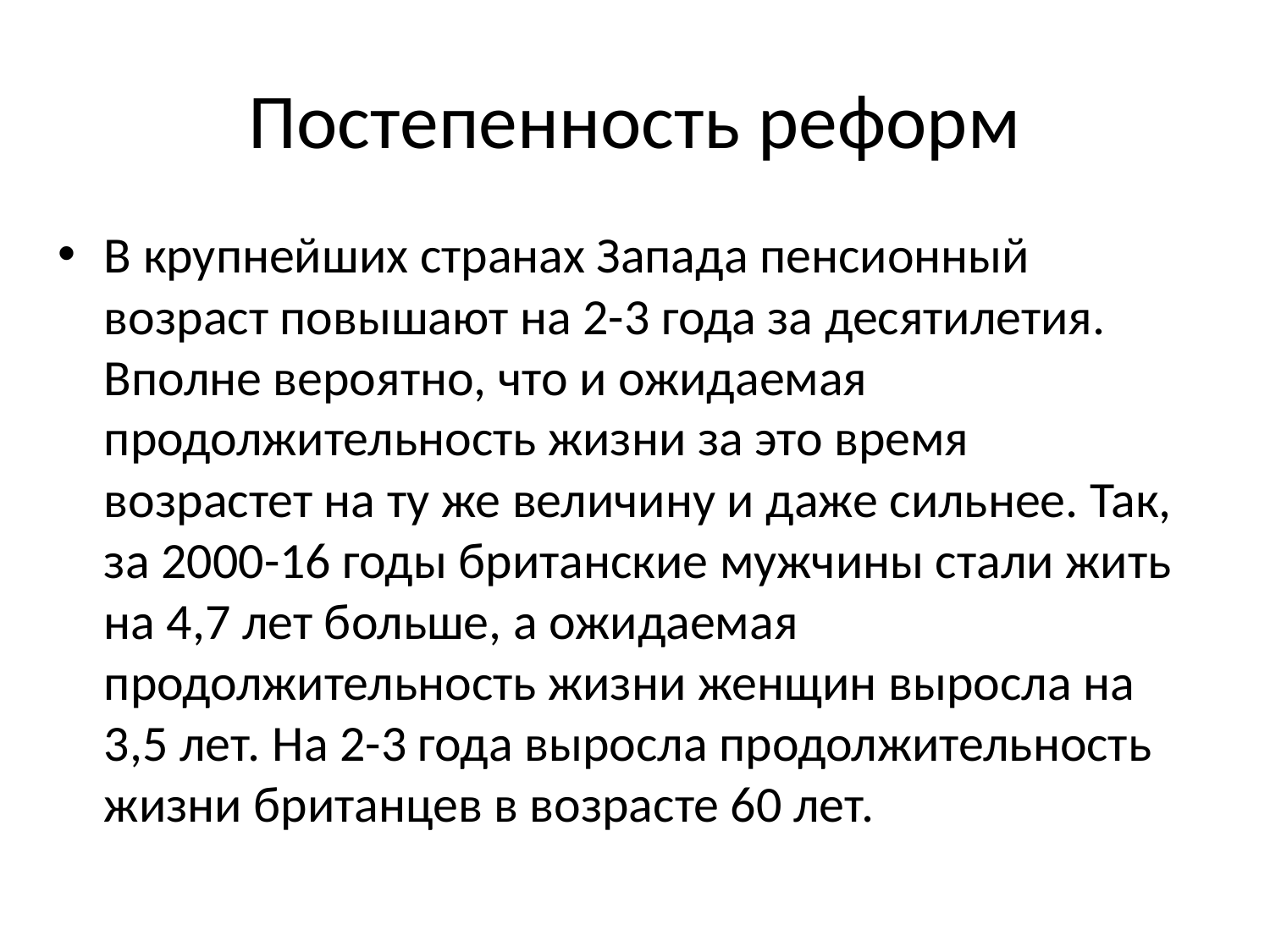

# Постепенность реформ
В крупнейших странах Запада пенсионный возраст повышают на 2-3 года за десятилетия. Вполне вероятно, что и ожидаемая продолжительность жизни за это время возрастет на ту же величину и даже сильнее. Так, за 2000-16 годы британские мужчины стали жить на 4,7 лет больше, а ожидаемая продолжительность жизни женщин выросла на 3,5 лет. На 2-3 года выросла продолжительность жизни британцев в возрасте 60 лет.